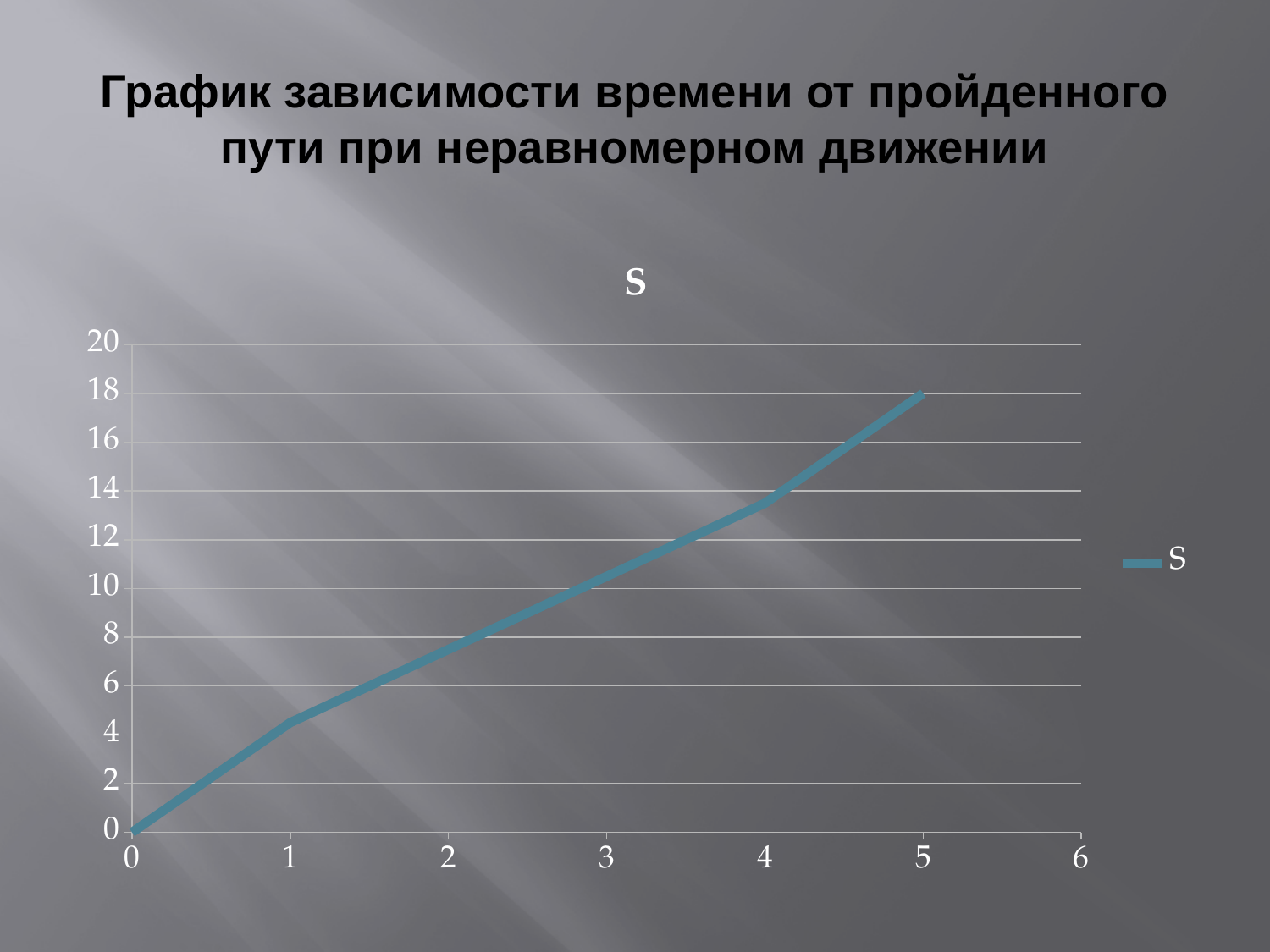

# График зависимости времени от пройденного пути при неравномерном движении

### Chart:

| Category | S |
|---|---|